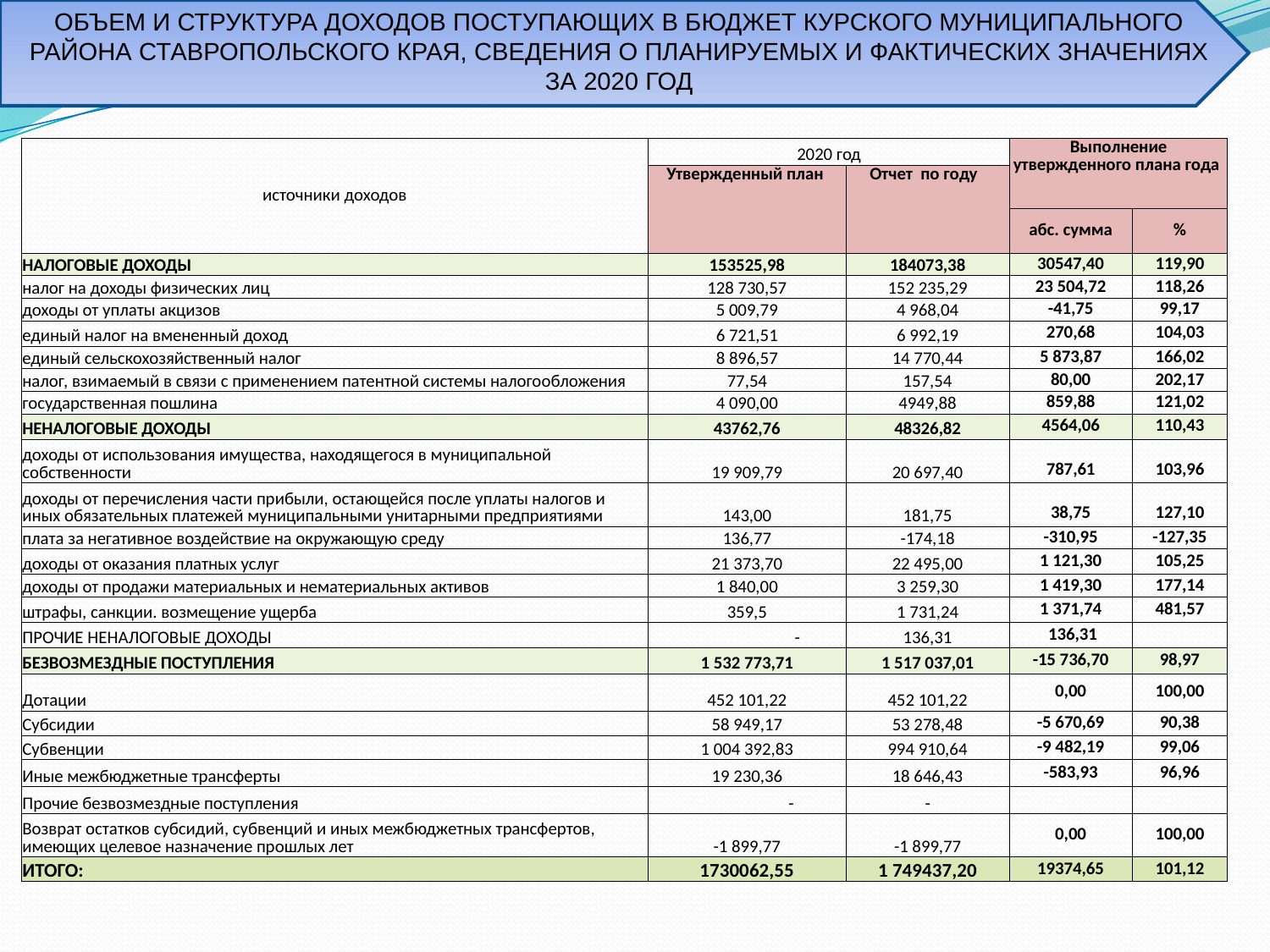

ОБЪЕМ И СТРУКТУРА ДОХОДОВ ПОСТУПАЮЩИХ В БЮДЖЕТ КУРСКОГО МУНИЦИПАЛЬНОГО РАЙОНА СТАВРОПОЛЬСКОГО КРАЯ, СВЕДЕНИЯ О ПЛАНИРУЕМЫХ И ФАКТИЧЕСКИХ ЗНАЧЕНИЯХ ЗА 2020 ГОД
| источники доходов | 2020 год |  | Выполнение утвержденного плана года |  |
| --- | --- | --- | --- | --- |
|  | Утвержденный план | Отчет по году |  |  |
|  |  |  | абс. сумма | % |
| НАЛОГОВЫЕ ДОХОДЫ | 153525,98 | 184073,38 | 30547,40 | 119,90 |
| налог на доходы физических лиц | 128 730,57 | 152 235,29 | 23 504,72 | 118,26 |
| доходы от уплаты акцизов | 5 009,79 | 4 968,04 | -41,75 | 99,17 |
| единый налог на вмененный доход | 6 721,51 | 6 992,19 | 270,68 | 104,03 |
| единый сельскохозяйственный налог | 8 896,57 | 14 770,44 | 5 873,87 | 166,02 |
| налог, взимаемый в связи с применением патентной системы налогообложения | 77,54 | 157,54 | 80,00 | 202,17 |
| государственная пошлина | 4 090,00 | 4949,88 | 859,88 | 121,02 |
| НЕНАЛОГОВЫЕ ДОХОДЫ | 43762,76 | 48326,82 | 4564,06 | 110,43 |
| доходы от использования имущества, находящегося в муниципальной собственности | 19 909,79 | 20 697,40 | 787,61 | 103,96 |
| доходы от перечисления части прибыли, остающейся после уплаты налогов и иных обязательных платежей муниципальными унитарными предприятиями | 143,00 | 181,75 | 38,75 | 127,10 |
| плата за негативное воздействие на окружающую среду | 136,77 | -174,18 | -310,95 | -127,35 |
| доходы от оказания платных услуг | 21 373,70 | 22 495,00 | 1 121,30 | 105,25 |
| доходы от продажи материальных и нематериальных активов | 1 840,00 | 3 259,30 | 1 419,30 | 177,14 |
| штрафы, санкции. возмещение ущерба | 359,5 | 1 731,24 | 1 371,74 | 481,57 |
| ПРОЧИЕ НЕНАЛОГОВЫЕ ДОХОДЫ | - | 136,31 | 136,31 |  |
| БЕЗВОЗМЕЗДНЫЕ ПОСТУПЛЕНИЯ | 1 532 773,71 | 1 517 037,01 | -15 736,70 | 98,97 |
| Дотации | 452 101,22 | 452 101,22 | 0,00 | 100,00 |
| Субсидии | 58 949,17 | 53 278,48 | -5 670,69 | 90,38 |
| Субвенции | 1 004 392,83 | 994 910,64 | -9 482,19 | 99,06 |
| Иные межбюджетные трансферты | 19 230,36 | 18 646,43 | -583,93 | 96,96 |
| Прочие безвозмездные поступления | - | - |  |  |
| Возврат остатков субсидий, субвенций и иных межбюджетных трансфертов, имеющих целевое назначение прошлых лет | -1 899,77 | -1 899,77 | 0,00 | 100,00 |
| ИТОГО: | 1730062,55 | 1 749437,20 | 19374,65 | 101,12 |